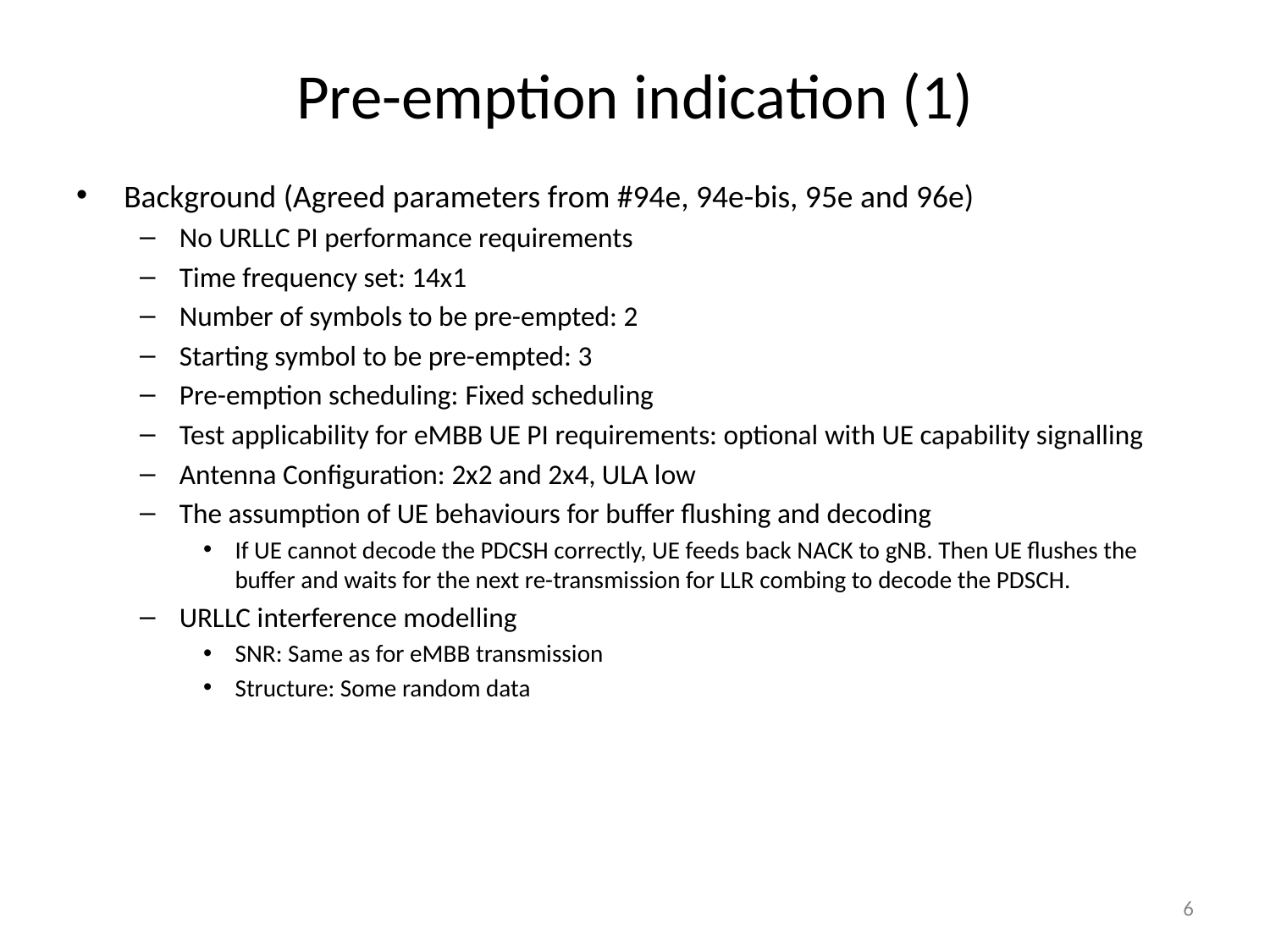

# Pre-emption indication (1)
Background (Agreed parameters from #94e, 94e-bis, 95e and 96e)
No URLLC PI performance requirements
Time frequency set: 14x1
Number of symbols to be pre-empted: 2
Starting symbol to be pre-empted: 3
Pre-emption scheduling: Fixed scheduling
Test applicability for eMBB UE PI requirements: optional with UE capability signalling
Antenna Configuration: 2x2 and 2x4, ULA low
The assumption of UE behaviours for buffer flushing and decoding
If UE cannot decode the PDCSH correctly, UE feeds back NACK to gNB. Then UE flushes the buffer and waits for the next re-transmission for LLR combing to decode the PDSCH.
URLLC interference modelling
SNR: Same as for eMBB transmission
Structure: Some random data

6